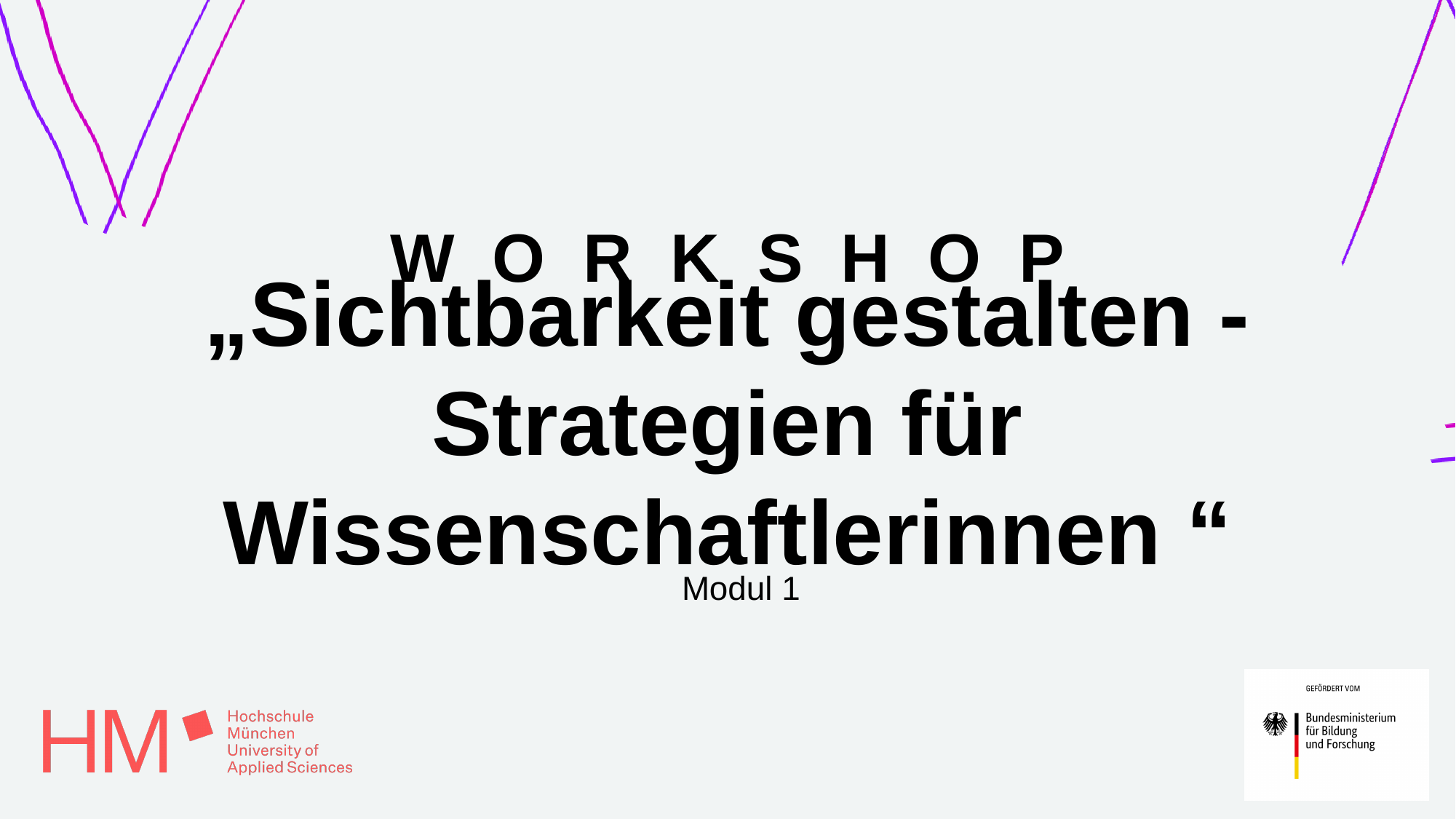

W  O  R  K  S  H  O  P
„Sichtbarkeit gestalten - Strategien für Wissenschaftlerinnen “

Modul 1